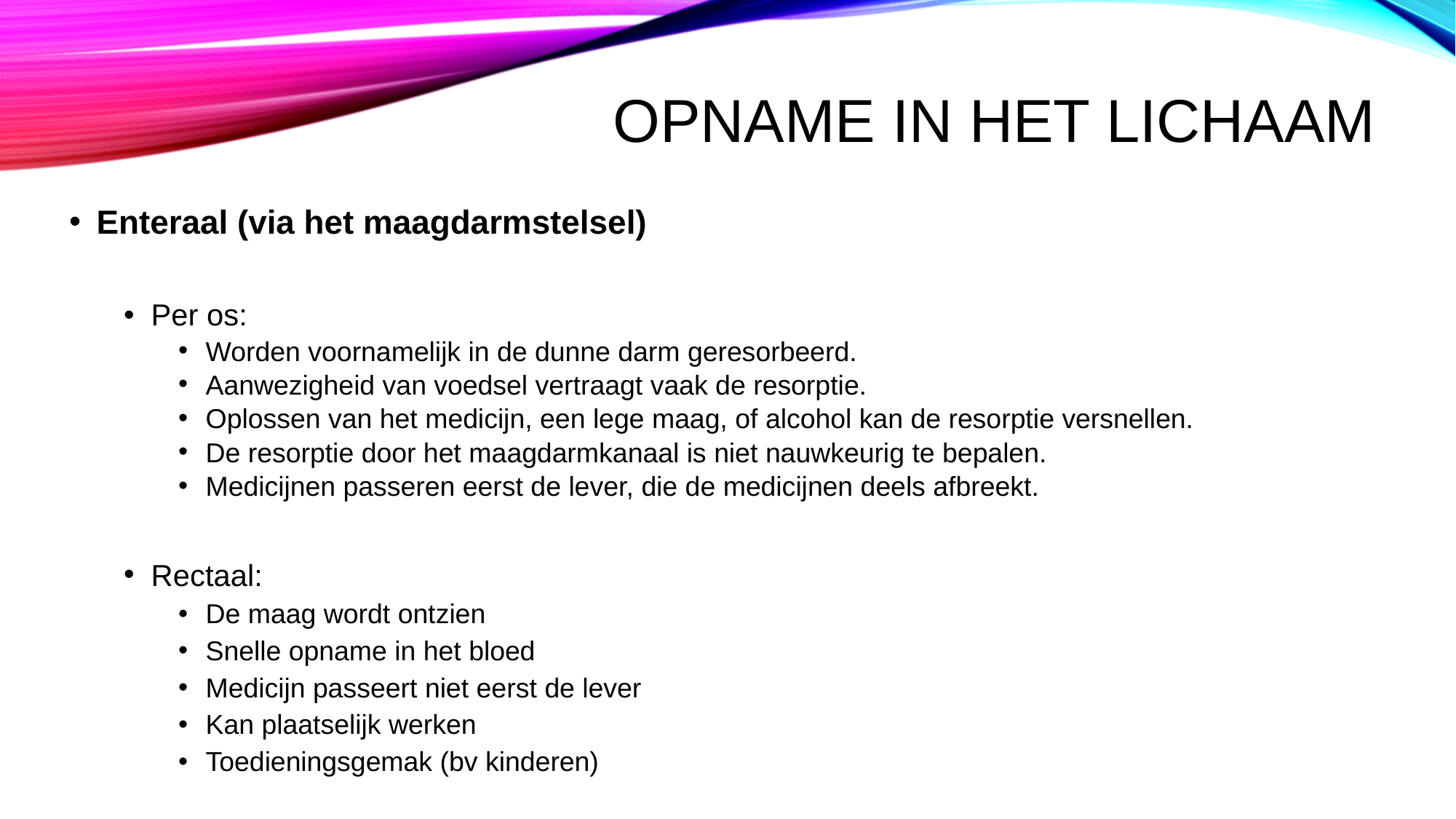

# Opname in het lichaam
Enteraal (via het maagdarmstelsel)

Per os:
Worden voornamelijk in de dunne darm geresorbeerd.
Aanwezigheid van voedsel vertraagt vaak de resorptie.
Oplossen van het medicijn, een lege maag, of alcohol kan de resorptie versnellen.
De resorptie door het maagdarmkanaal is niet nauwkeurig te bepalen.
Medicijnen passeren eerst de lever, die de medicijnen deels afbreekt.

Rectaal:
De maag wordt ontzien
Snelle opname in het bloed
Medicijn passeert niet eerst de lever
Kan plaatselijk werken
Toedieningsgemak (bv kinderen)